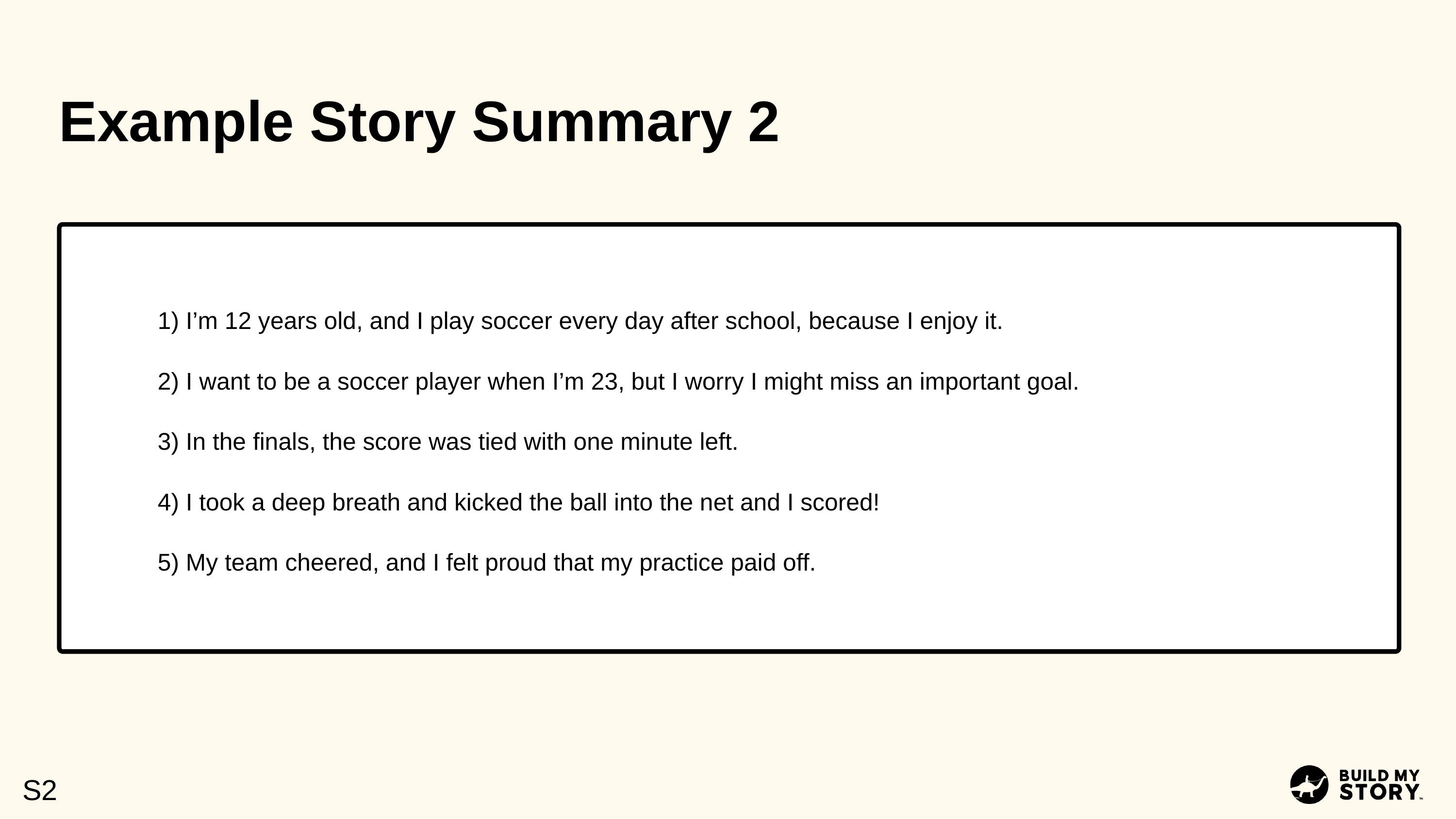

Example Story Summary 2

1) I’m 12 years old, and I play soccer every day after school, because I enjoy it.
2) I want to be a soccer player when I’m 23, but I worry I might miss an important goal.
3) In the finals, the score was tied with one minute left.
4) I took a deep breath and kicked the ball into the net and I scored!
5) My team cheered, and I felt proud that my practice paid off.

S2